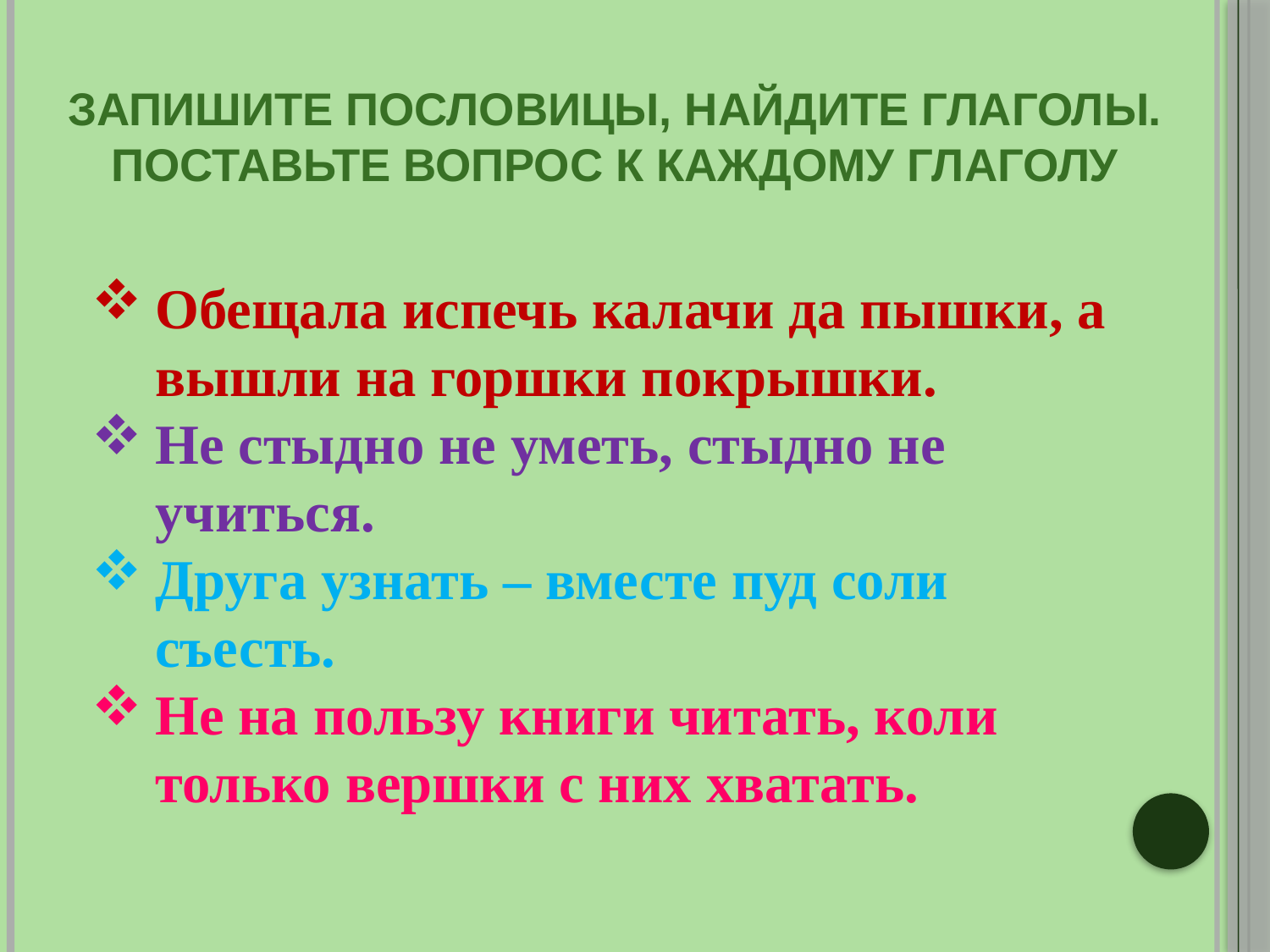

# Запишите пословицы, найдите глаголы. Поставьте вопрос к каждому глаголу
Обещала испечь калачи да пышки, а вышли на горшки покрышки.
Не стыдно не уметь, стыдно не учиться.
Друга узнать – вместе пуд соли съесть.
Не на пользу книги читать, коли только вершки с них хватать.